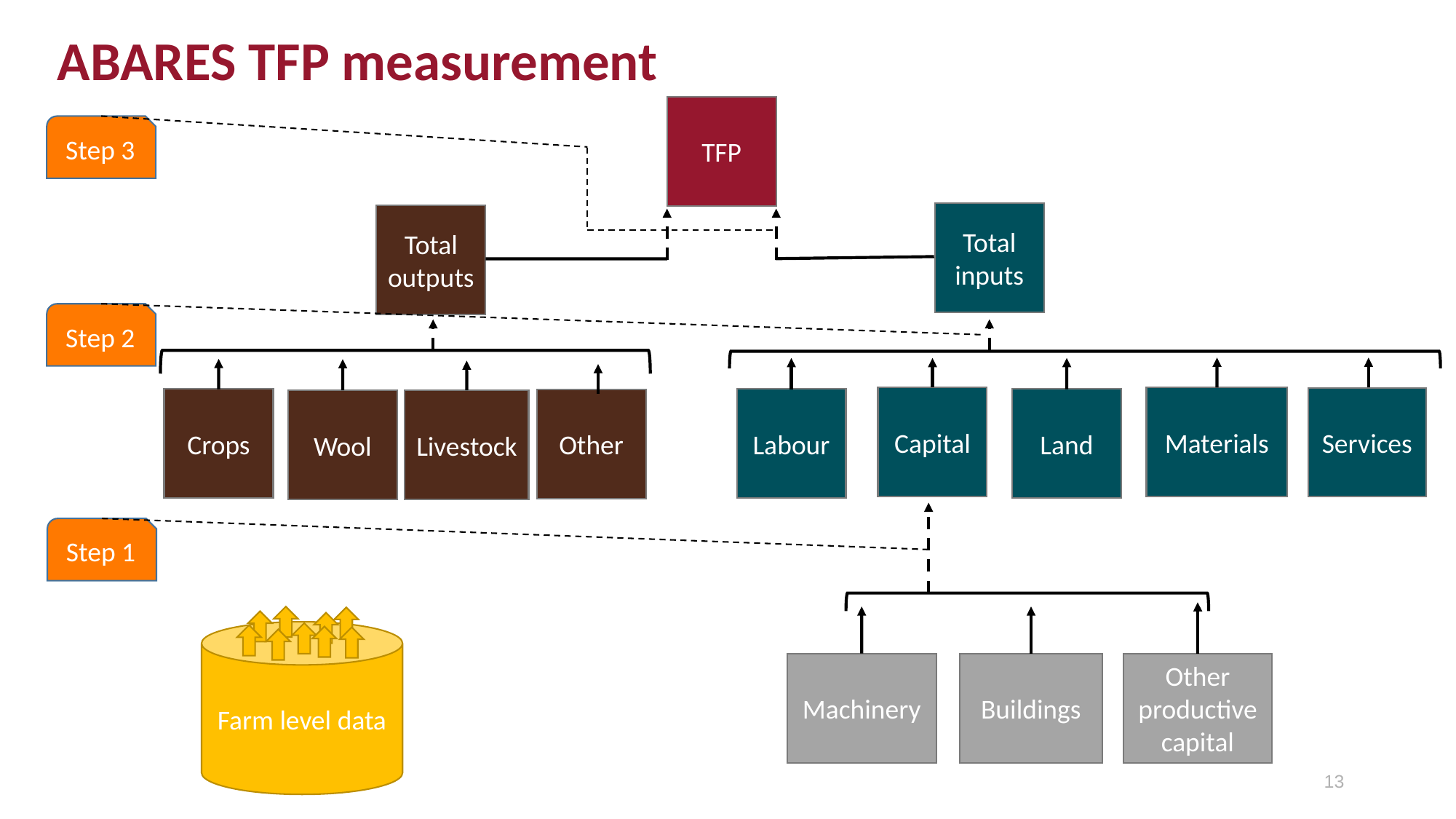

ABARES TFP measurement
TFP
Step 3

Total inputs
Total outputs
Step 2
Capital
Materials
Services
Crops
Labour
Land
Other
Wool
Livestock

Step 1

Farm level data

Machinery
Buildings
Other productive capital
13